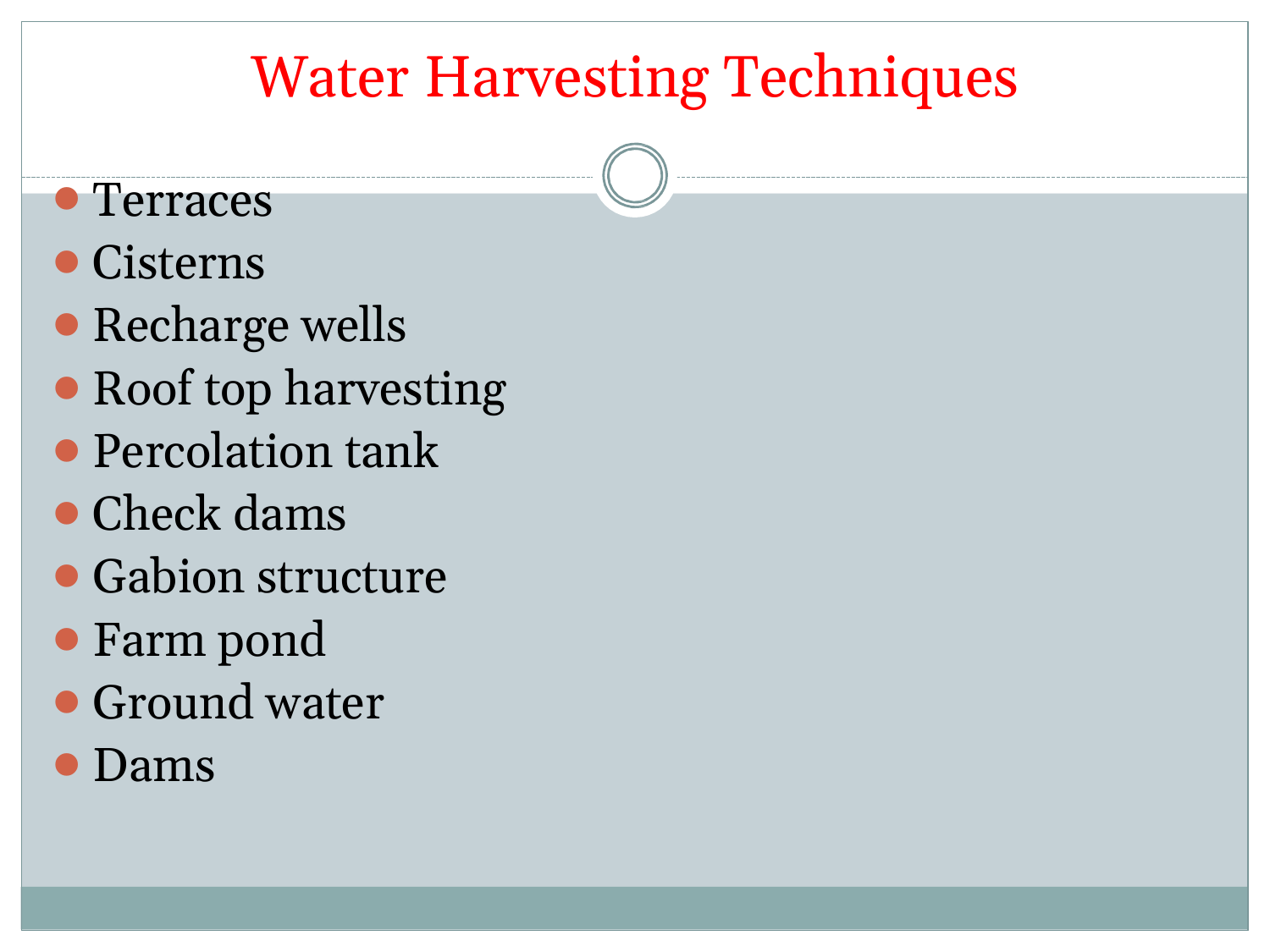

# Water Harvesting Techniques
Terraces
Cisterns
Recharge wells
Roof top harvesting
Percolation tank
Check dams
Gabion structure
Farm pond
Ground water
Dams